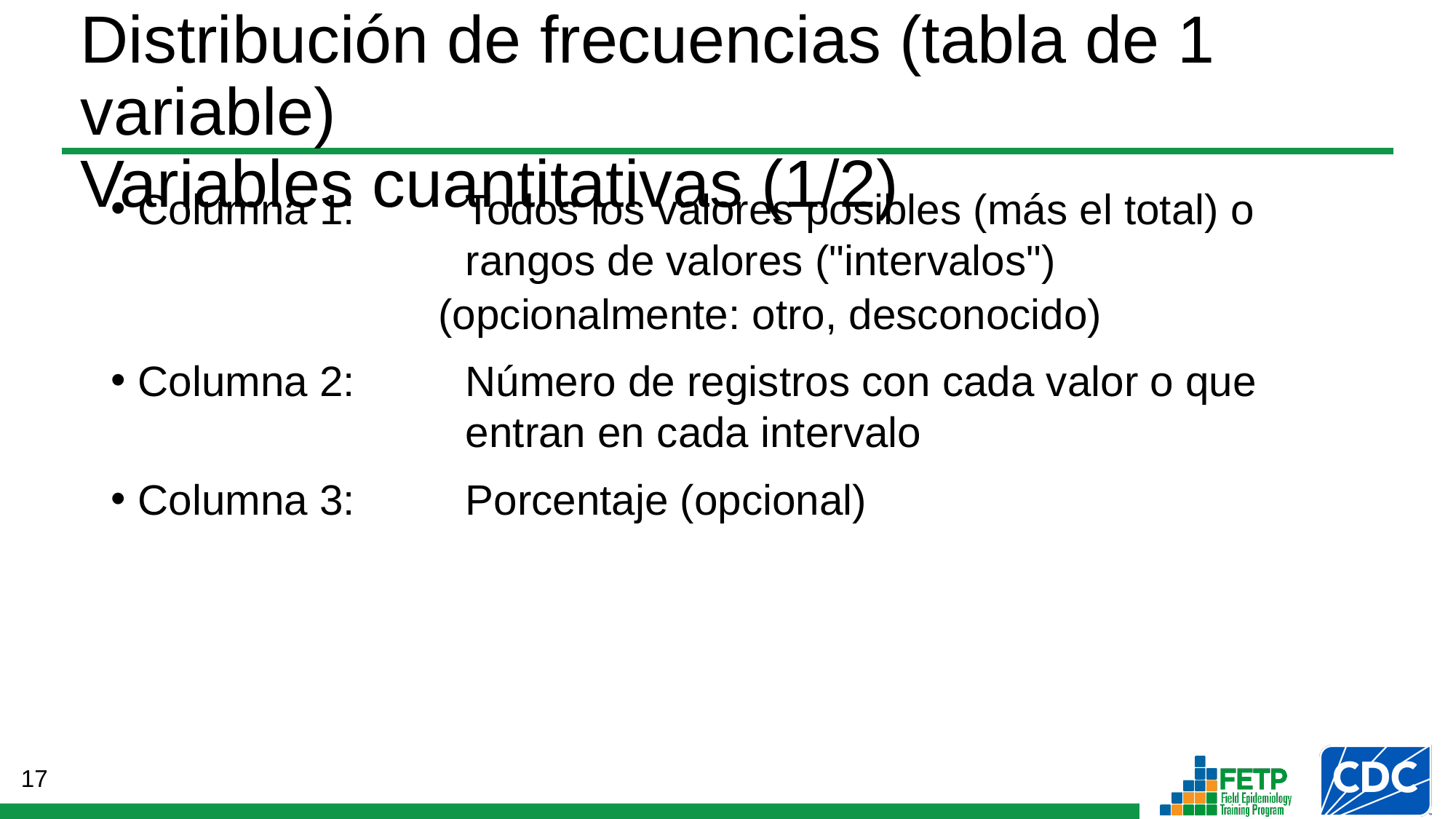

# Distribución de frecuencias (tabla de 1 variable) Variables cuantitativas (1/2)
Columna 1: 	Todos los valores posibles (más el total) o 				rangos de valores ("intervalos")
			(opcionalmente: otro, desconocido)
Columna 2: 	Número de registros con cada valor o que 				entran en cada intervalo
Columna 3: 	Porcentaje (opcional)